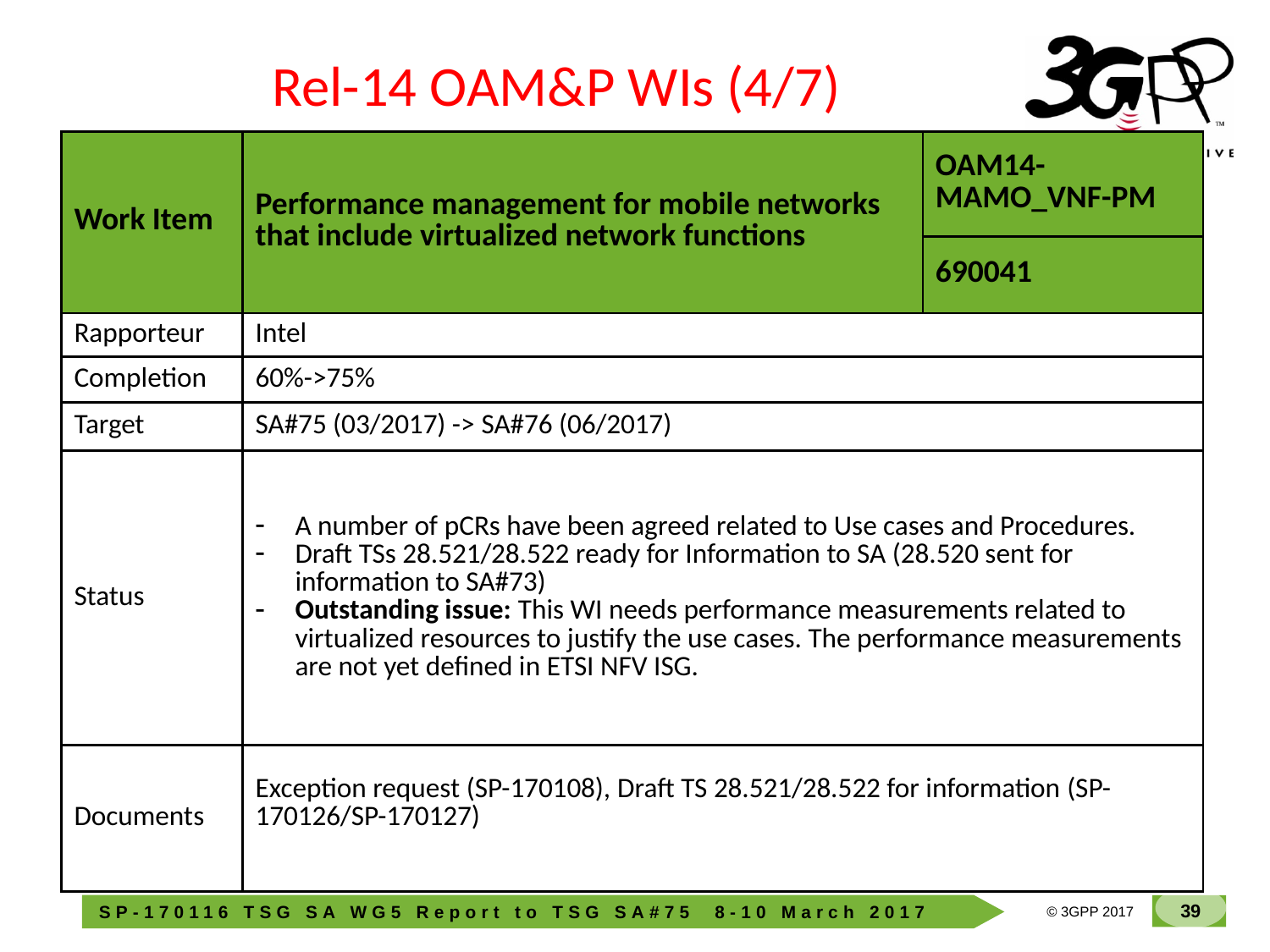

Rel-14 OAM&P WIs (4/7)
| Work Item | Performance management for mobile networks that include virtualized network functions | OAM14-MAMO\_VNF-PM |
| --- | --- | --- |
|  |  | 690041 |
| Rapporteur | Intel |  |
| Completion | 60%->75% |  |
| Target | SA#75 (03/2017) -> SA#76 (06/2017) |  |
| Status | A number of pCRs have been agreed related to Use cases and Procedures. Draft TSs 28.521/28.522 ready for Information to SA (28.520 sent for information to SA#73) Outstanding issue: This WI needs performance measurements related to virtualized resources to justify the use cases. The performance measurements are not yet defined in ETSI NFV ISG. |  |
| Documents | Exception request (SP-170108), Draft TS 28.521/28.522 for information (SP-170126/SP-170127) |  |